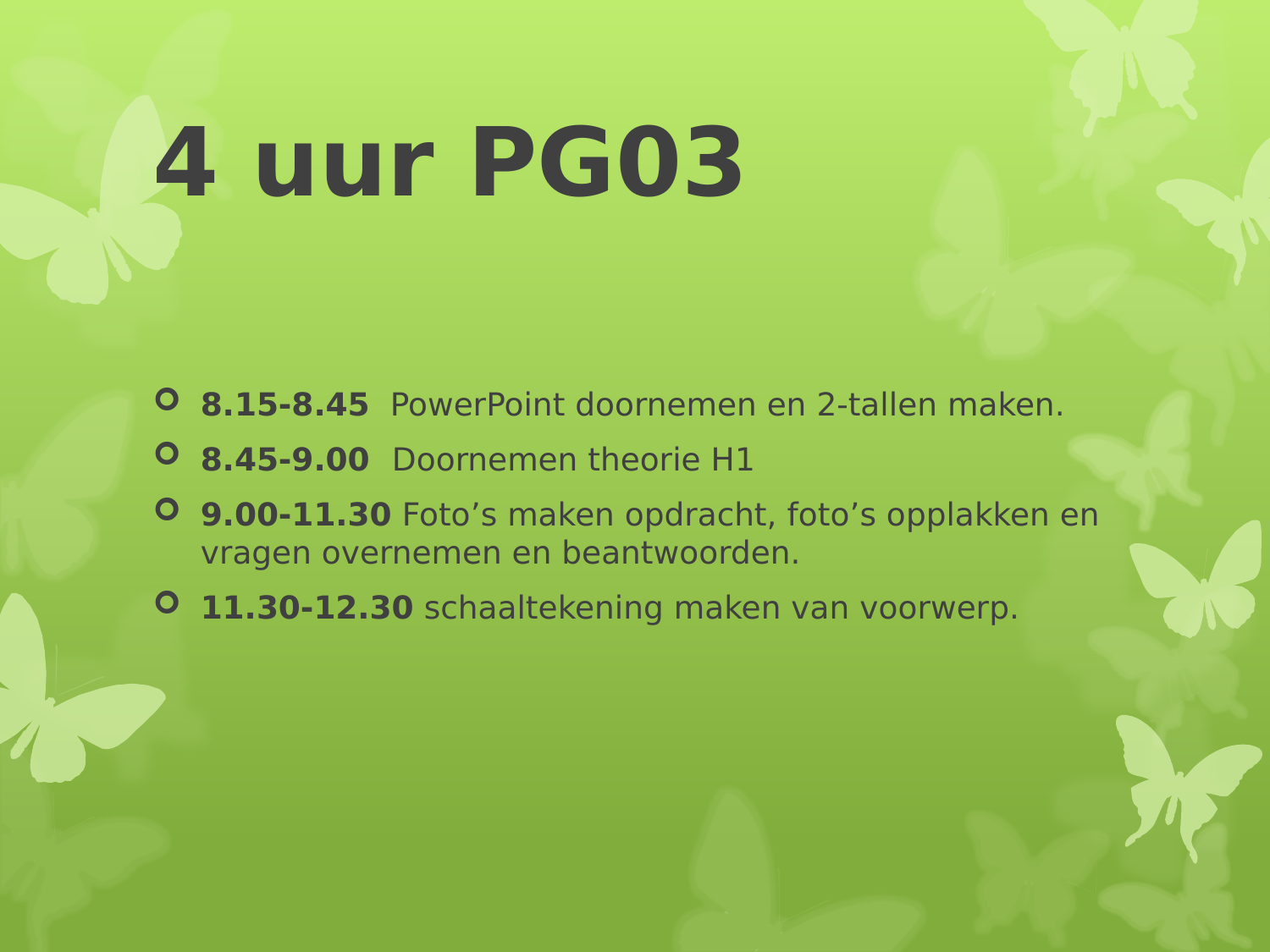

# 4 uur PG03
8.15-8.45  PowerPoint doornemen en 2-tallen maken.
8.45-9.00  Doornemen theorie H1
9.00-11.30 Foto’s maken opdracht, foto’s opplakken en vragen overnemen en beantwoorden.
11.30-12.30 schaaltekening maken van voorwerp.